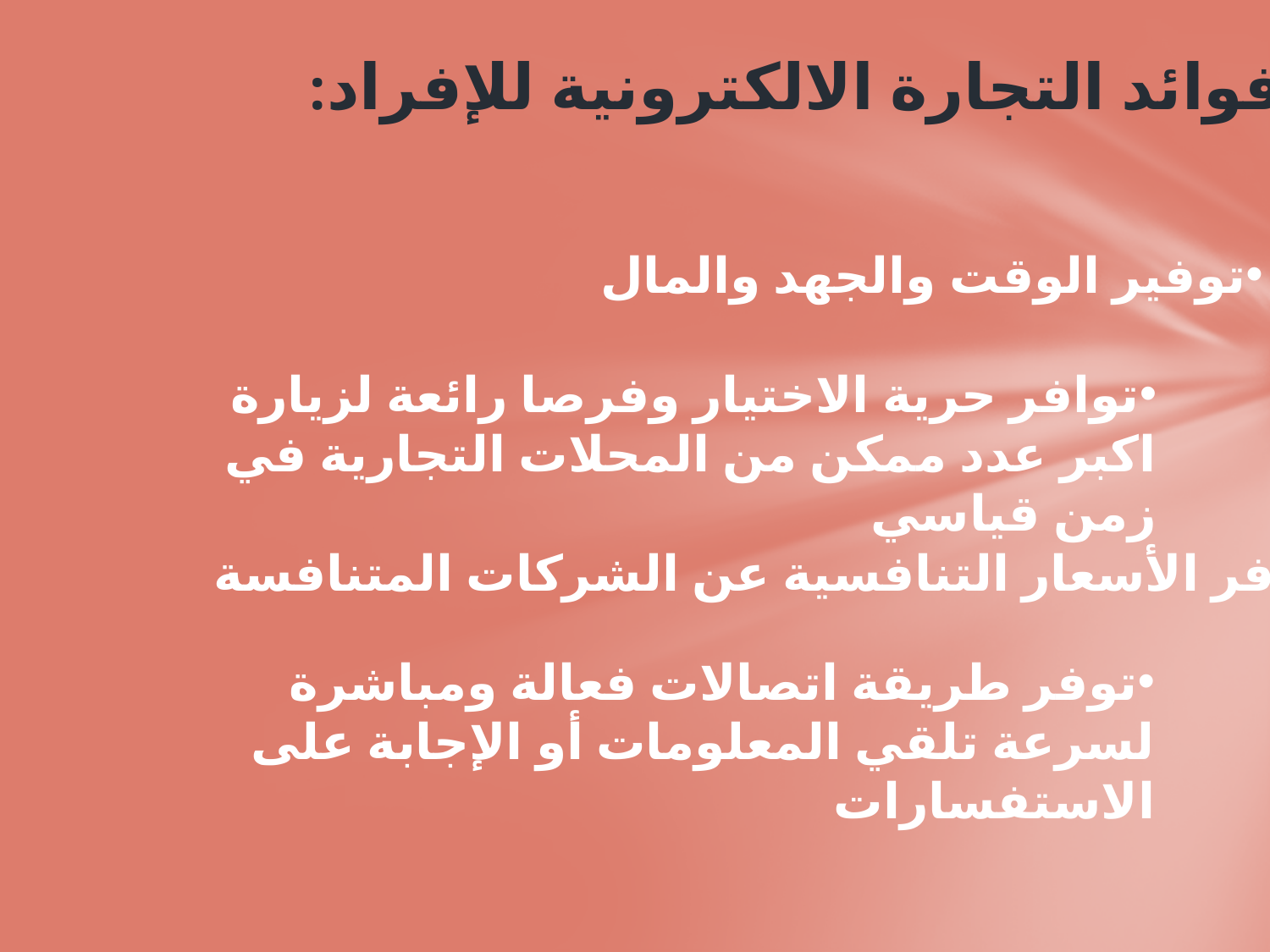

فوائد التجارة الالكترونية للإفراد:
توفير الوقت والجهد والمال
توافر حرية الاختيار وفرصا رائعة لزيارة اكبر عدد ممكن من المحلات التجارية في زمن قياسي
توفر الأسعار التنافسية عن الشركات المتنافسة
توفر طريقة اتصالات فعالة ومباشرة لسرعة تلقي المعلومات أو الإجابة على الاستفسارات